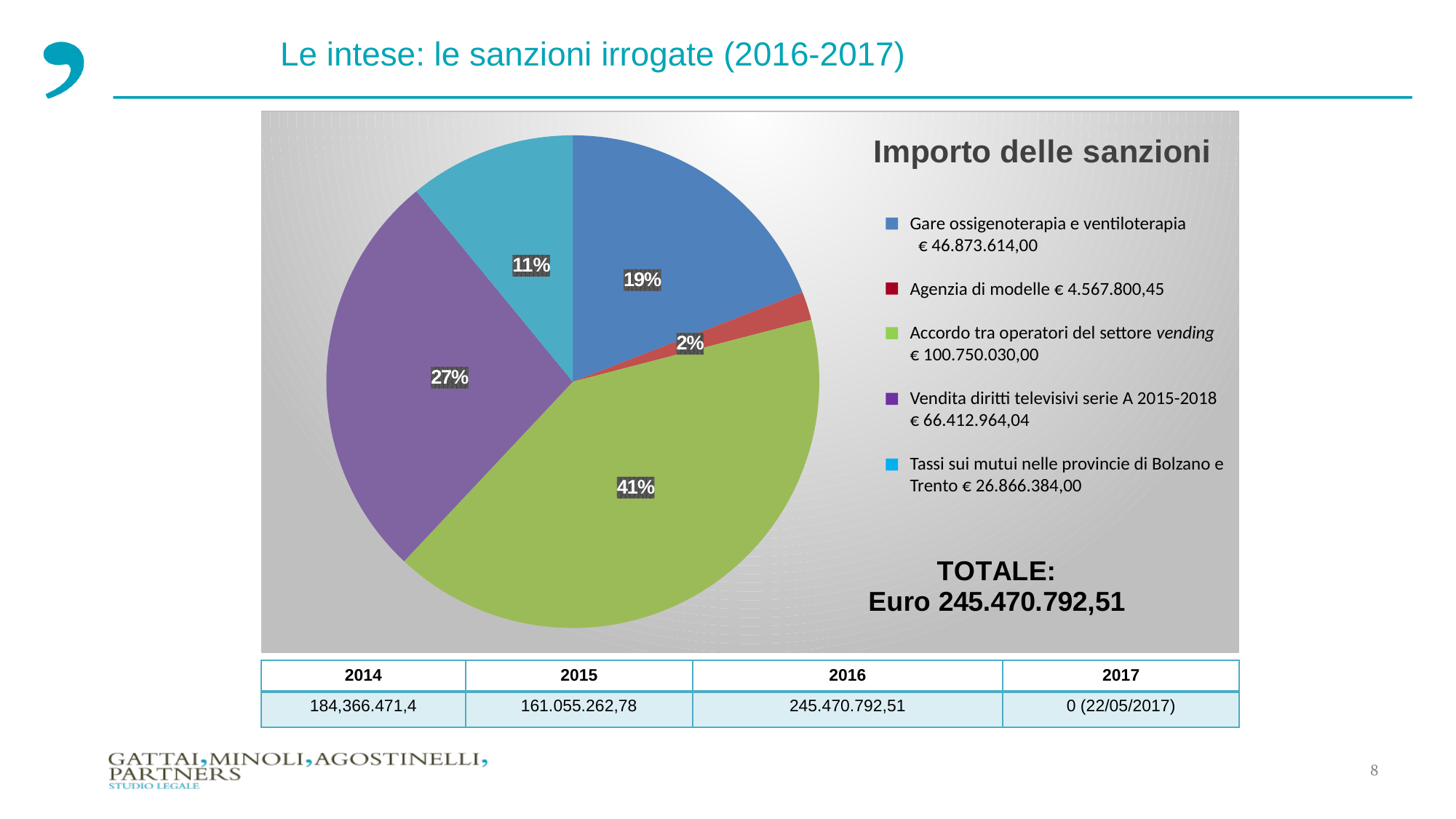

Le intese: le sanzioni irrogate (2016-2017)

### Chart: Importo delle sanzioni

| Category | Vendite |
|---|---|
| Gare ossigenoterapia e ventiloterapia                                € 46.873.614,00 | 46873614.0 |
| Agenzia di modelle € 4.567.800,45 | 4567800.45 |
| Accordo tra operatori del settore vending                         € 100.750.030,00 | 100750030.0 |
| Vendita diritti televisivi serie A 2015-2018                        € 66.412.964,04 | 66412964.06 |
| Tassi sui mutui nelle province di Bolzano e  Trento € 26.866.384,00 | 26866384.0 |
Gare ossigenoterapia e ventiloterapia             € 46.873.614,00

Agenzia di modelle € 4.567.800,45

Accordo tra operatori del settore vending  € 100.750.030,00

Vendita diritti televisivi serie A 2015-2018 € 66.412.964,04

Tassi sui mutui nelle provincie di Bolzano e Trento € 26.866.384,00

| 2014 | 2015 | 2016 | 2017 |
| --- | --- | --- | --- |
| 184,366.471,4 | 161.055.262,78 | 245.470.792,51 | 0 (22/05/2017) |
8